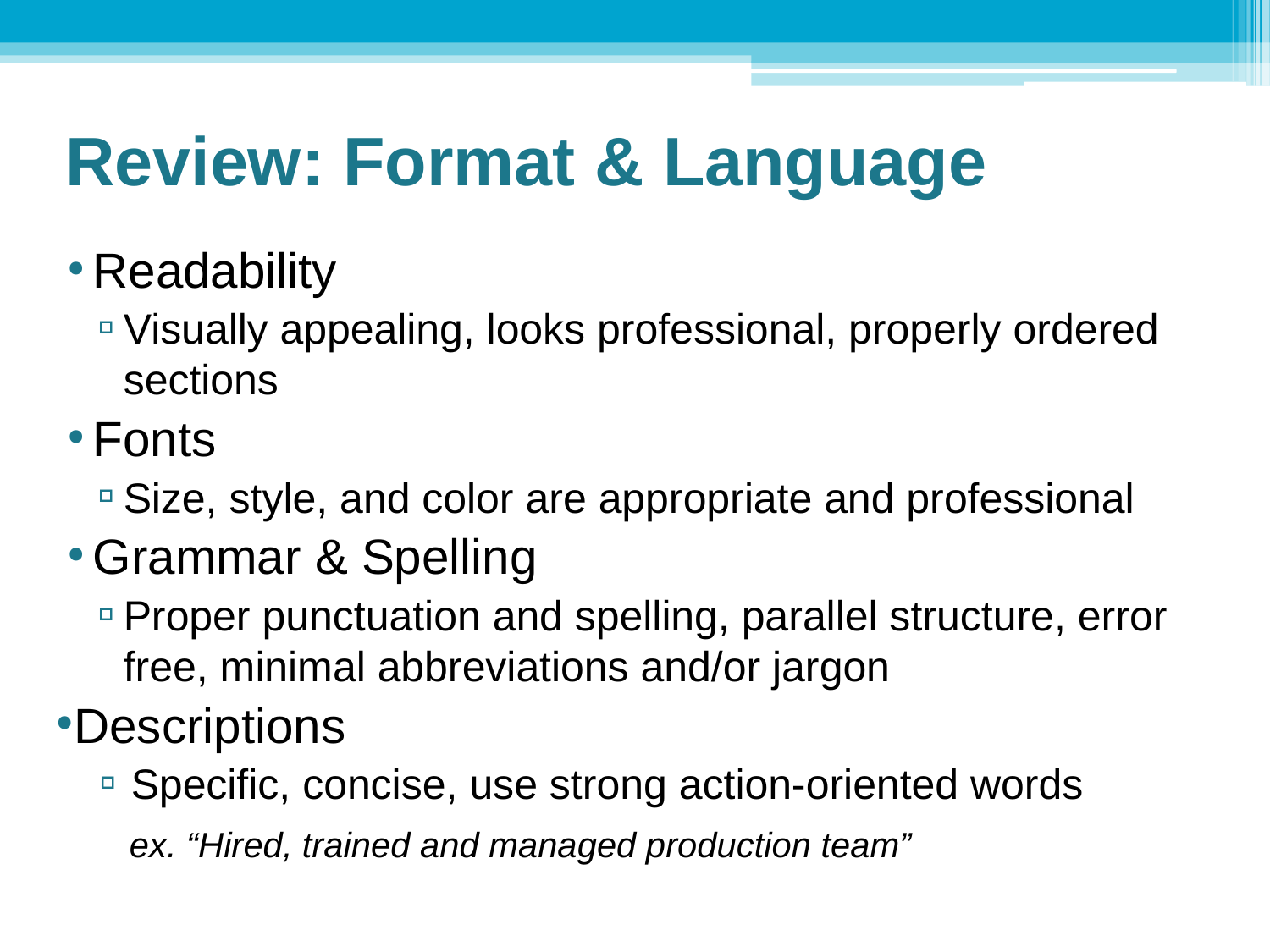

# Review: Format & Language
Readability
Visually appealing, looks professional, properly ordered sections
Fonts
Size, style, and color are appropriate and professional
Grammar & Spelling
Proper punctuation and spelling, parallel structure, error free, minimal abbreviations and/or jargon
Descriptions
Specific, concise, use strong action-oriented words
ex. “Hired, trained and managed production team”